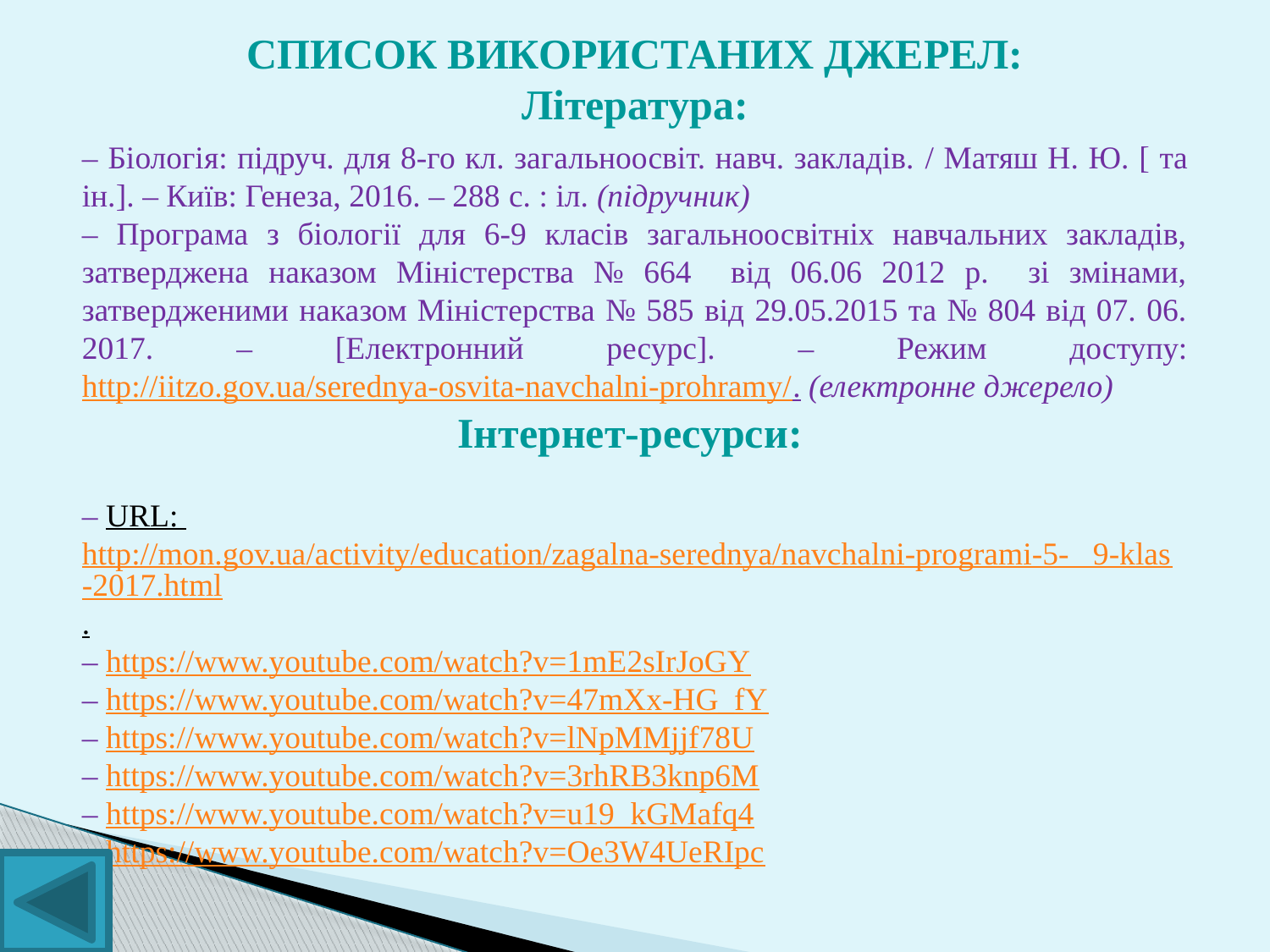

СПИСОК ВИКОРИСТАНИХ ДЖЕРЕЛ:
Література:
– Біологія: підруч. для 8-го кл. загальноосвіт. навч. закладів. / Матяш Н. Ю. [ та ін.]. – Київ: Генеза, 2016. – 288 c. : іл. (підручник)
– Програма з біології для 6-9 класів загальноосвітніх навчальних закладів, затверджена наказом Міністерства № 664  від 06.06 2012 р.  зі змінами, затвердженими наказом Міністерства № 585 від 29.05.2015 та № 804 від 07. 06. 2017. – [Електронний ресурс]. – Режим доступу: http://iitzo.gov.ua/serednya-osvita-navchalni-prohramy/. (електронне джерело)

Інтернет-ресурси:

– URL: http://mon.gov.ua/activity/education/zagalna-serednya/navchalni-programi-5-   9-klas-2017.html.
– https://www.youtube.com/watch?v=1mE2sIrJoGY
– https://www.youtube.com/watch?v=47mXx-HG_fY
– https://www.youtube.com/watch?v=lNpMMjjf78U
– https://www.youtube.com/watch?v=3rhRB3knp6M
– https://www.youtube.com/watch?v=u19_kGMafq4
– https://www.youtube.com/watch?v=Oe3W4UeRIpc